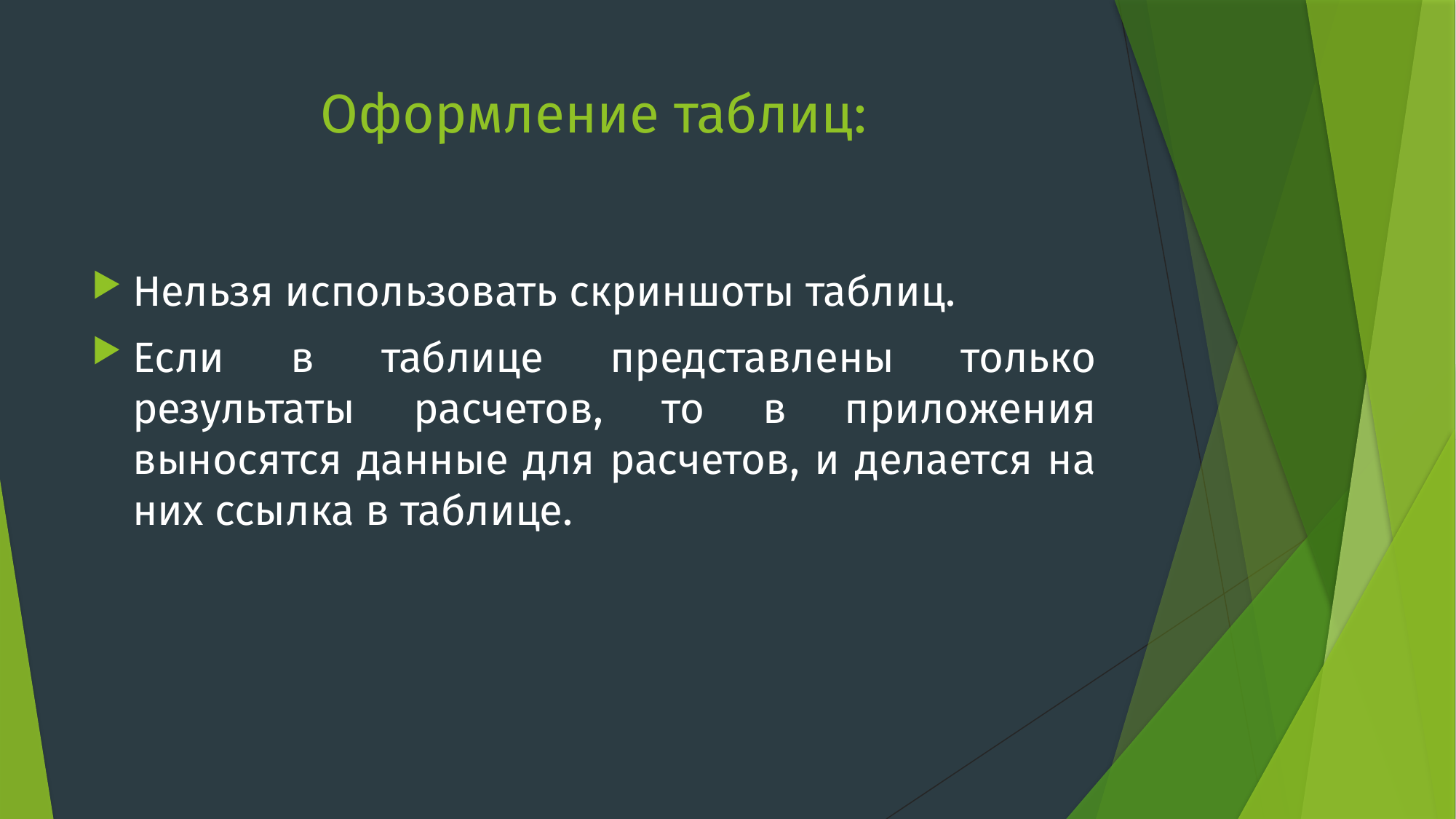

# Оформление таблиц:
Нельзя использовать скриншоты таблиц.
Если в таблице представлены только результаты расчетов, то в приложения выносятся данные для расчетов, и делается на них ссылка в таблице.